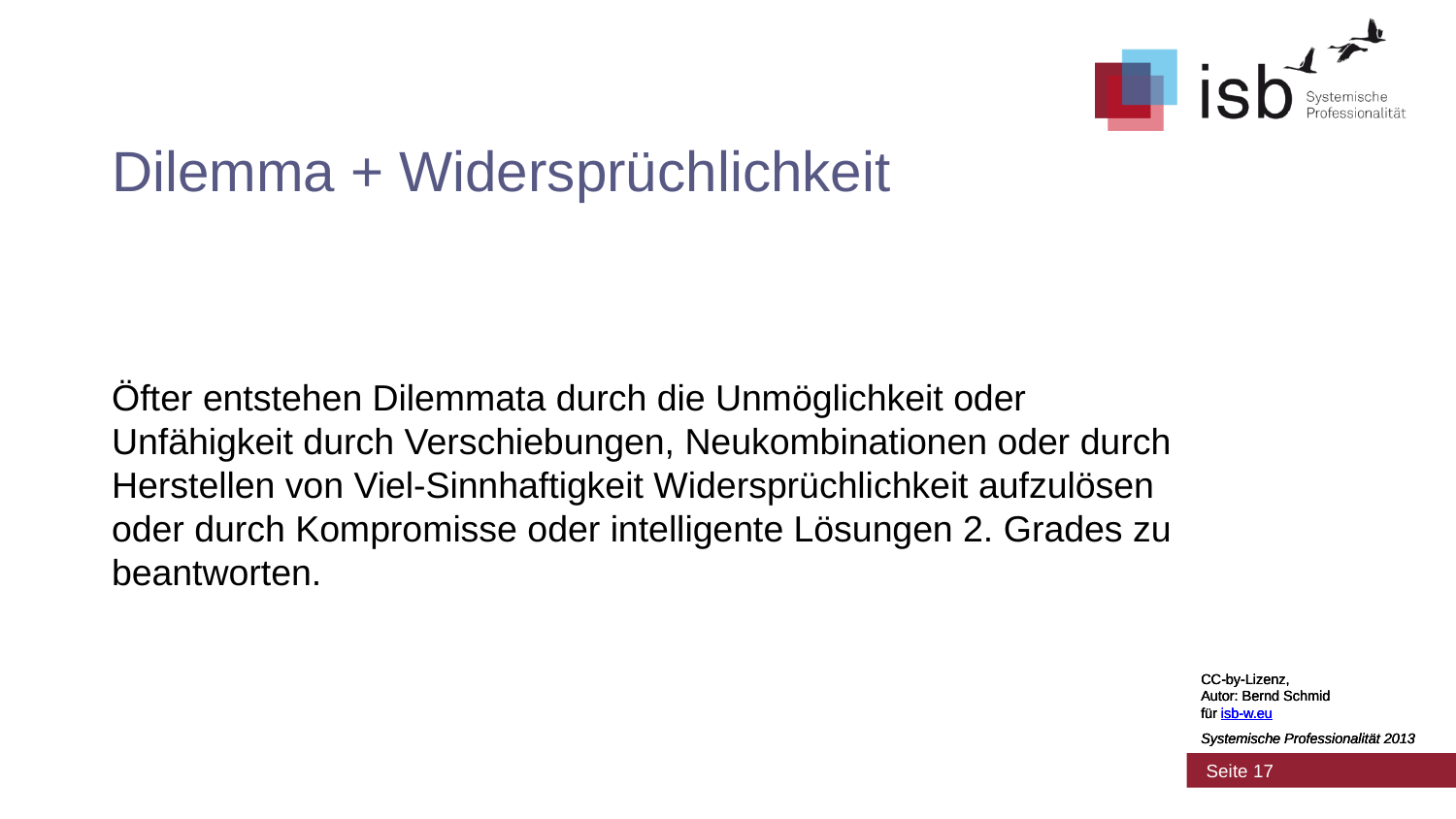

# Dilemma + Widersprüchlichkeit
Öfter entstehen Dilemmata durch die Unmöglichkeit oder Unfähigkeit durch Verschiebungen, Neukombinationen oder durch Herstellen von Viel-Sinnhaftigkeit Widersprüchlichkeit aufzulösen oder durch Kompromisse oder intelligente Lösungen 2. Grades zu beantworten.

CC-by-Lizenz,
Autor: Bernd Schmid
für isb-w.eu
Systemische Professionalität 2013

CC-by-Lizenz,
Autor: Bernd Schmid
für isb-w.eu
Systemische Professionalität 2013
 Seite 17